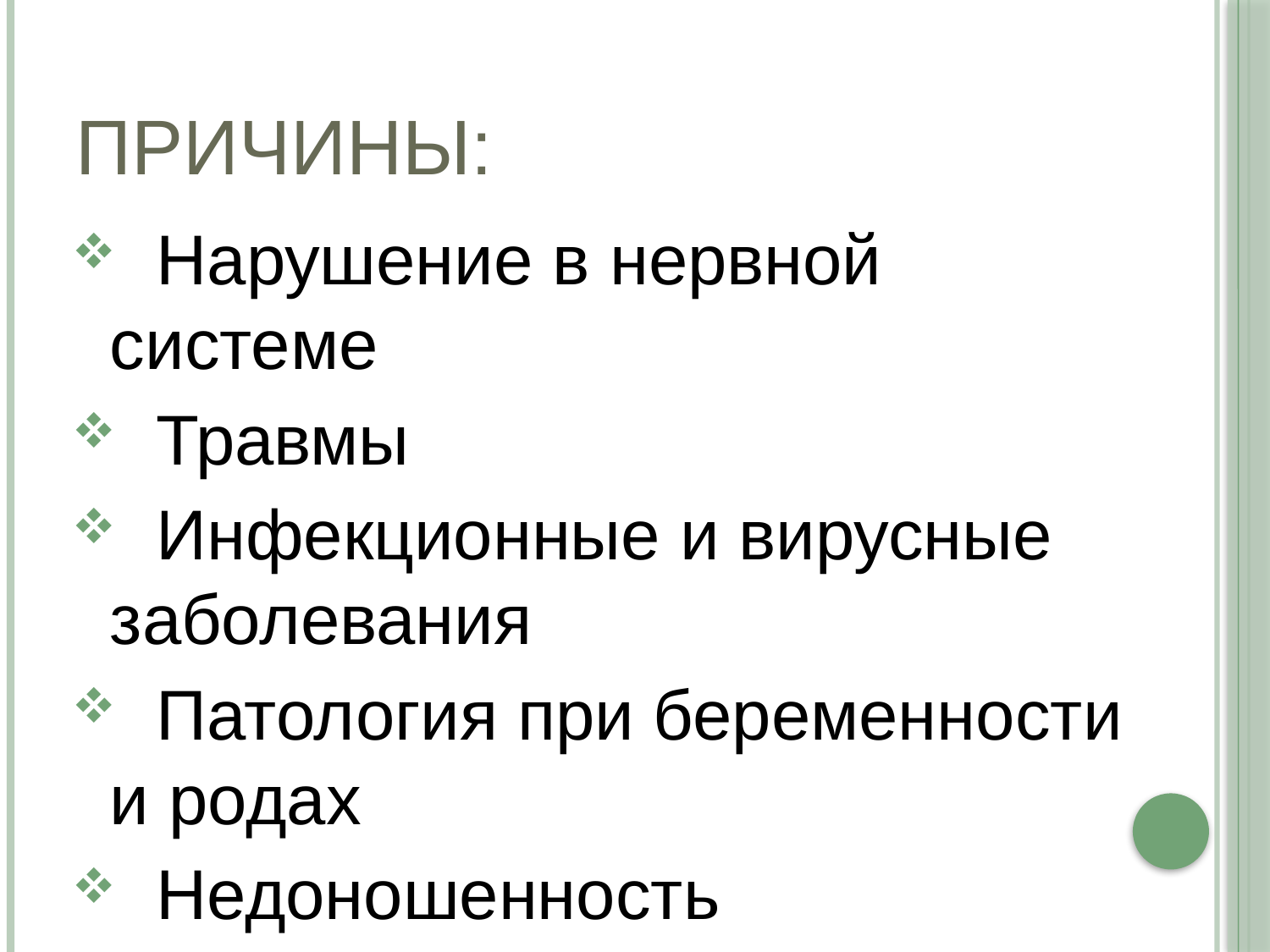

# Причины:
  Нарушение в нервной системе
  Травмы
  Инфекционные и вирусные заболевания
  Патология при беременности и родах
  Недоношенность